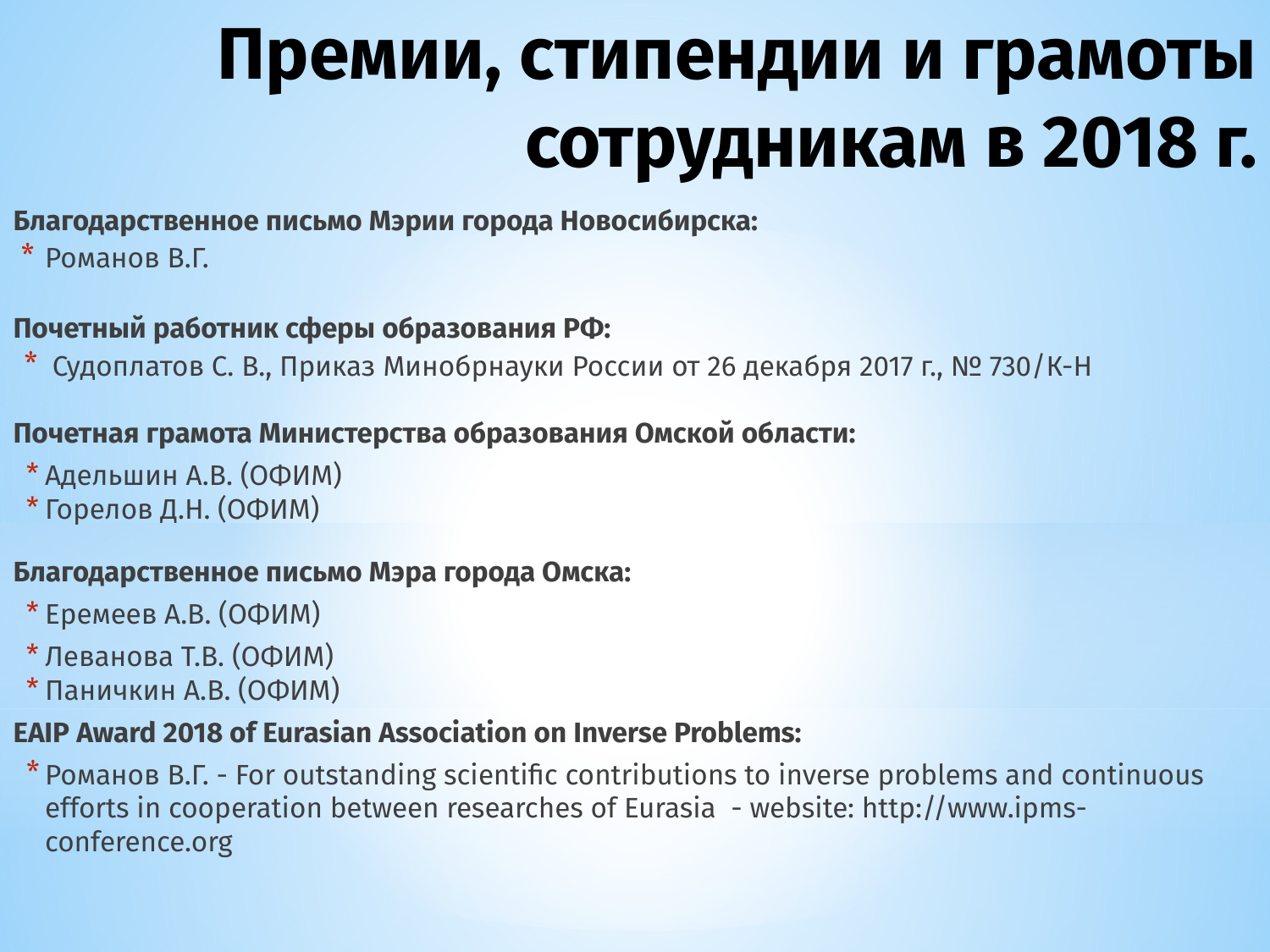

# Премии, стипендии и грамоты сотрудникам в 2018 г.
Благодарственное письмо Мэрии города Новосибирска:
Романов В.Г.

Почетный работник сферы образования РФ:
 Судоплатов С. В., Приказ Минобрнауки России от 26 декабря 2017 г., № 730/К-Н

Почетная грамота Министерства образования Омской области:
Адельшин А.В. (ОФИМ)
Горелов Д.Н. (ОФИМ)

Благодарственное письмо Мэра города Омска:
Еремеев А.В. (ОФИМ)
Леванова Т.В. (ОФИМ)
Паничкин А.В. (ОФИМ)
EAIP Award 2018 of Eurasian Association on Inverse Problems:
Романов В.Г. - For outstanding scientific contributions to inverse problems and continuous efforts in cooperation between researches of Eurasia  - website: http://www.ipms-conference.org